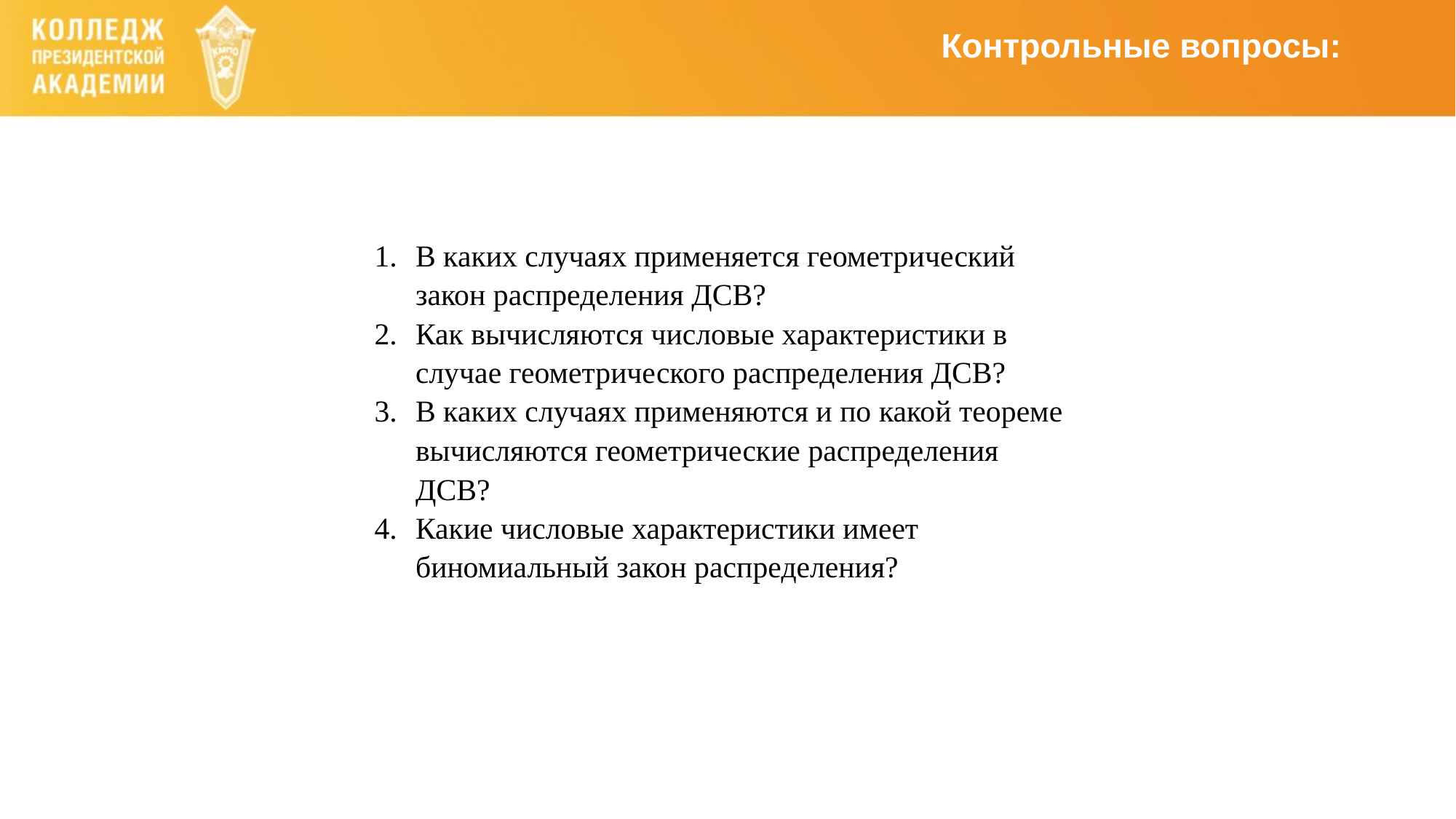

Контрольные вопросы:
В каких случаях применяется геометрический закон распределения ДСВ?
Как вычисляются числовые характеристики в случае геометрического распределения ДСВ?
В каких случаях применяются и по какой теореме вычисляются геометрические распределения ДСВ?
Какие числовые характеристики имеет биномиальный закон распределения?